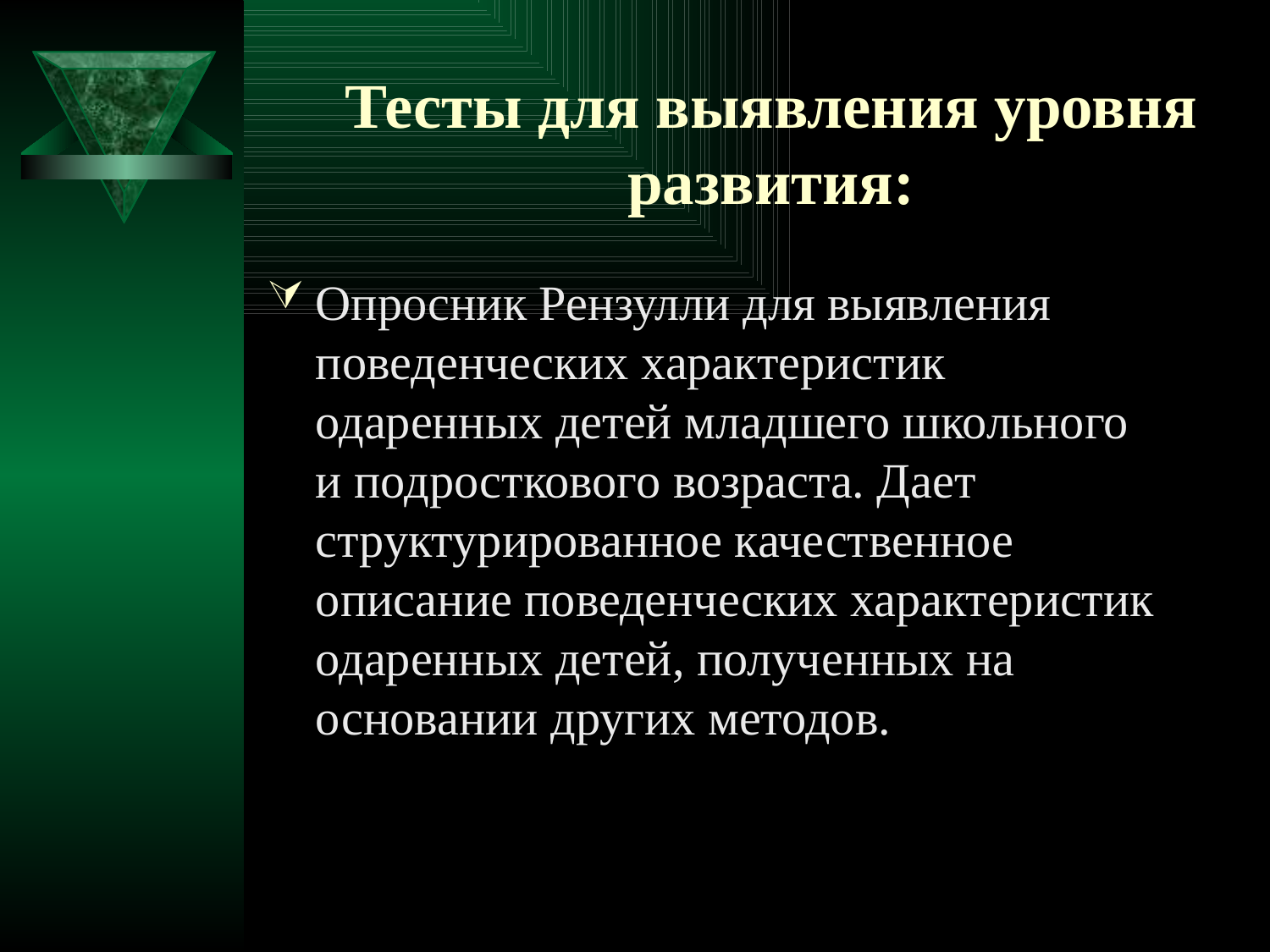

# Тесты для выявления уровня развития:
Опросник Рензулли для выявления поведенческих характеристик одаренных детей младшего школьного и подросткового возраста. Дает структурированное качественное описание поведенческих характеристик одаренных детей, полученных на основании других методов.